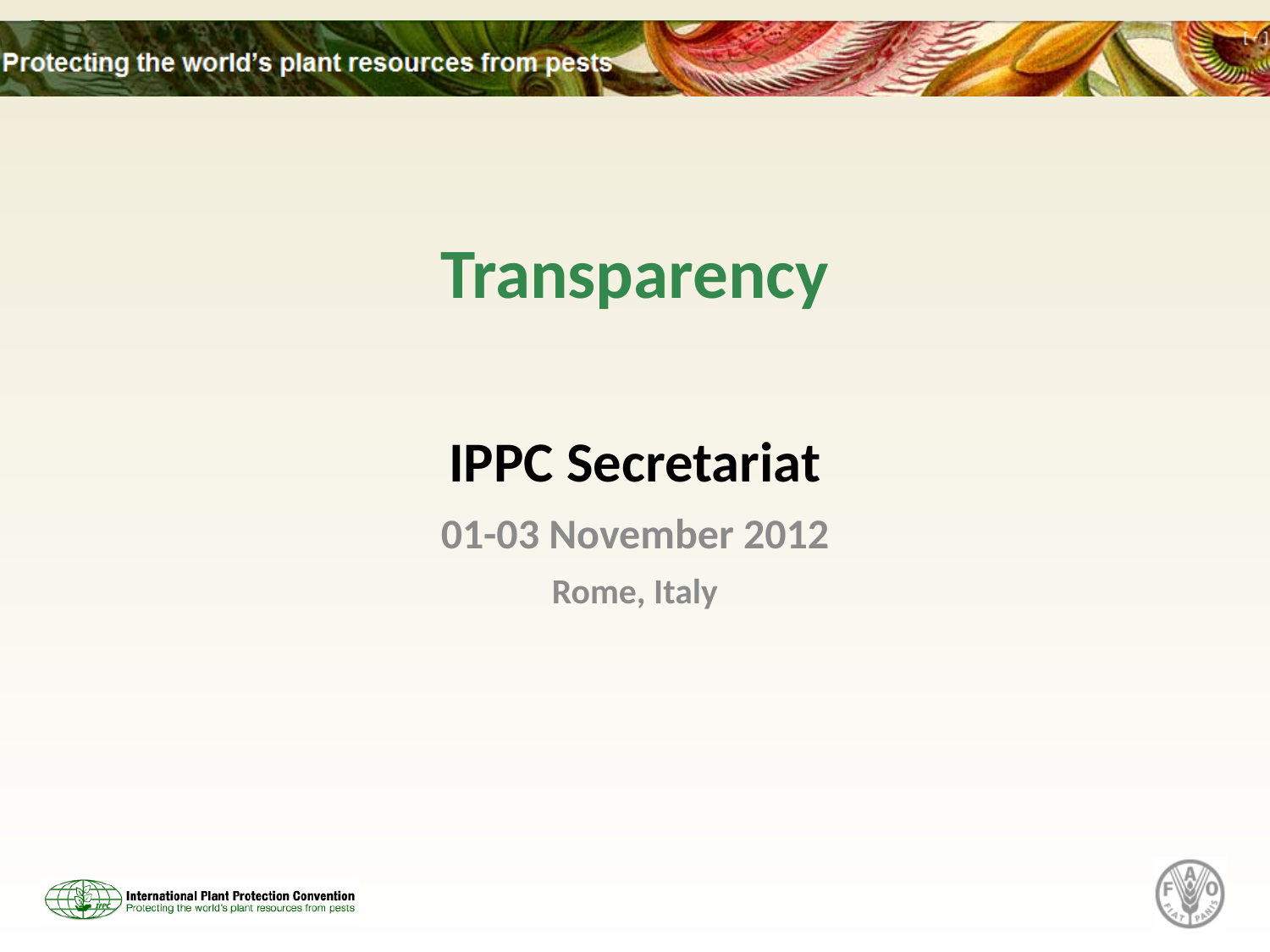

# Transparency
IPPC Secretariat
01-03 November 2012
Rome, Italy